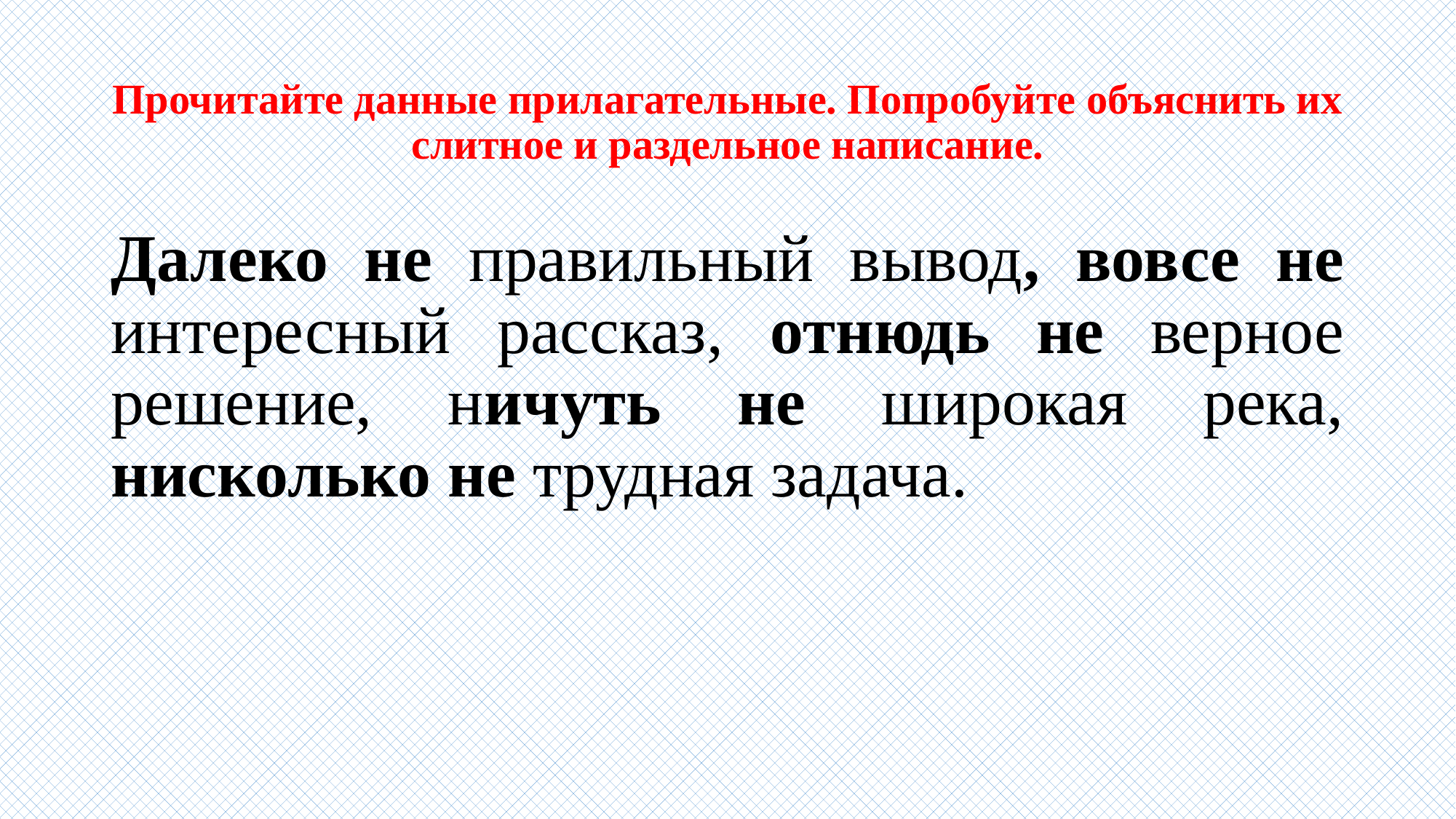

# Прочитайте данные прилагательные. Попробуйте объяснить их слитное и раздельное написание.
Далеко не правильный вывод, вовсе не интересный рассказ, отнюдь не верное решение, ничуть не широкая река, нисколько не трудная задача.